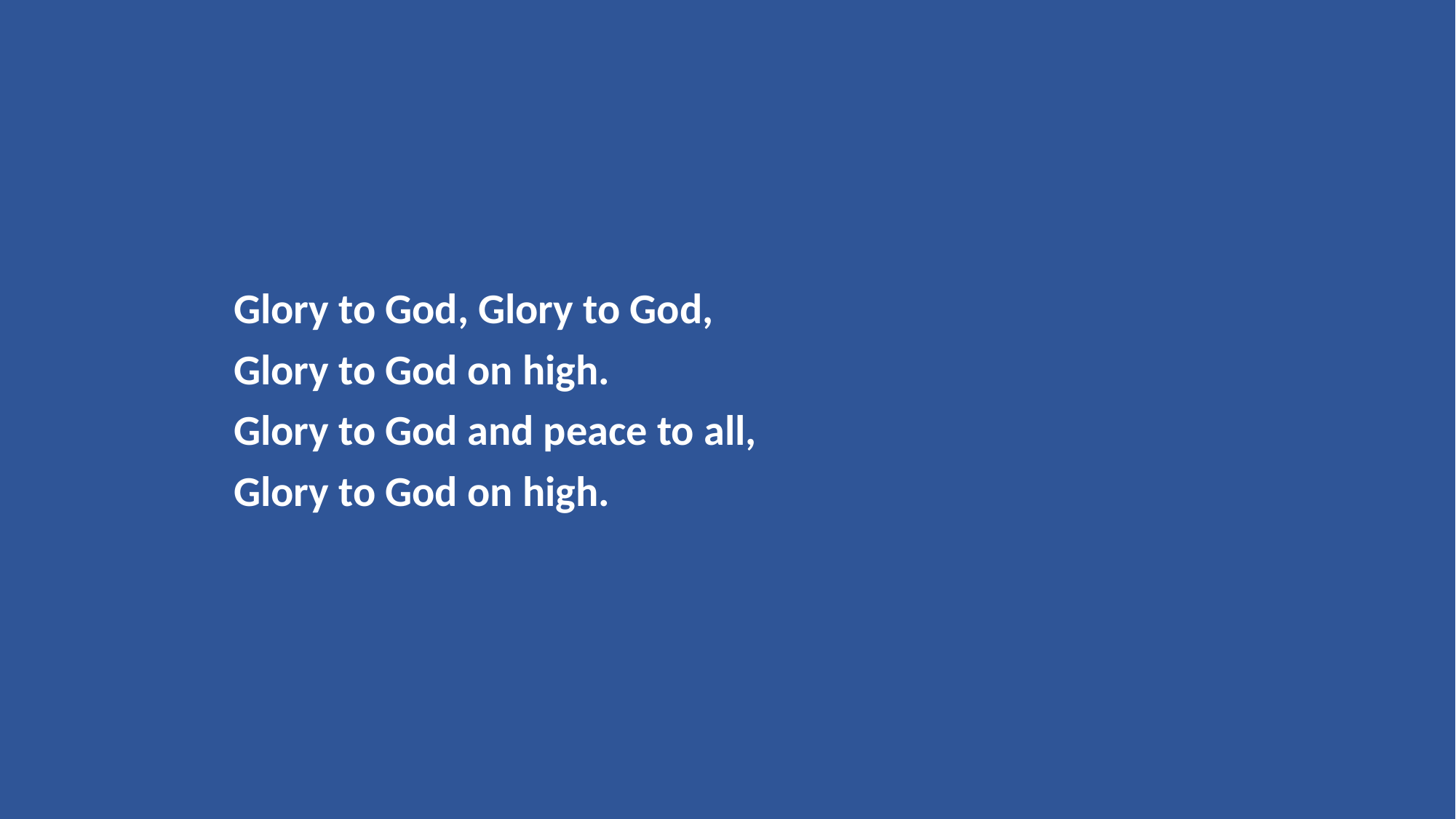

Glory to God, Glory to God,
Glory to God on high.
Glory to God and peace to all,
Glory to God on high.